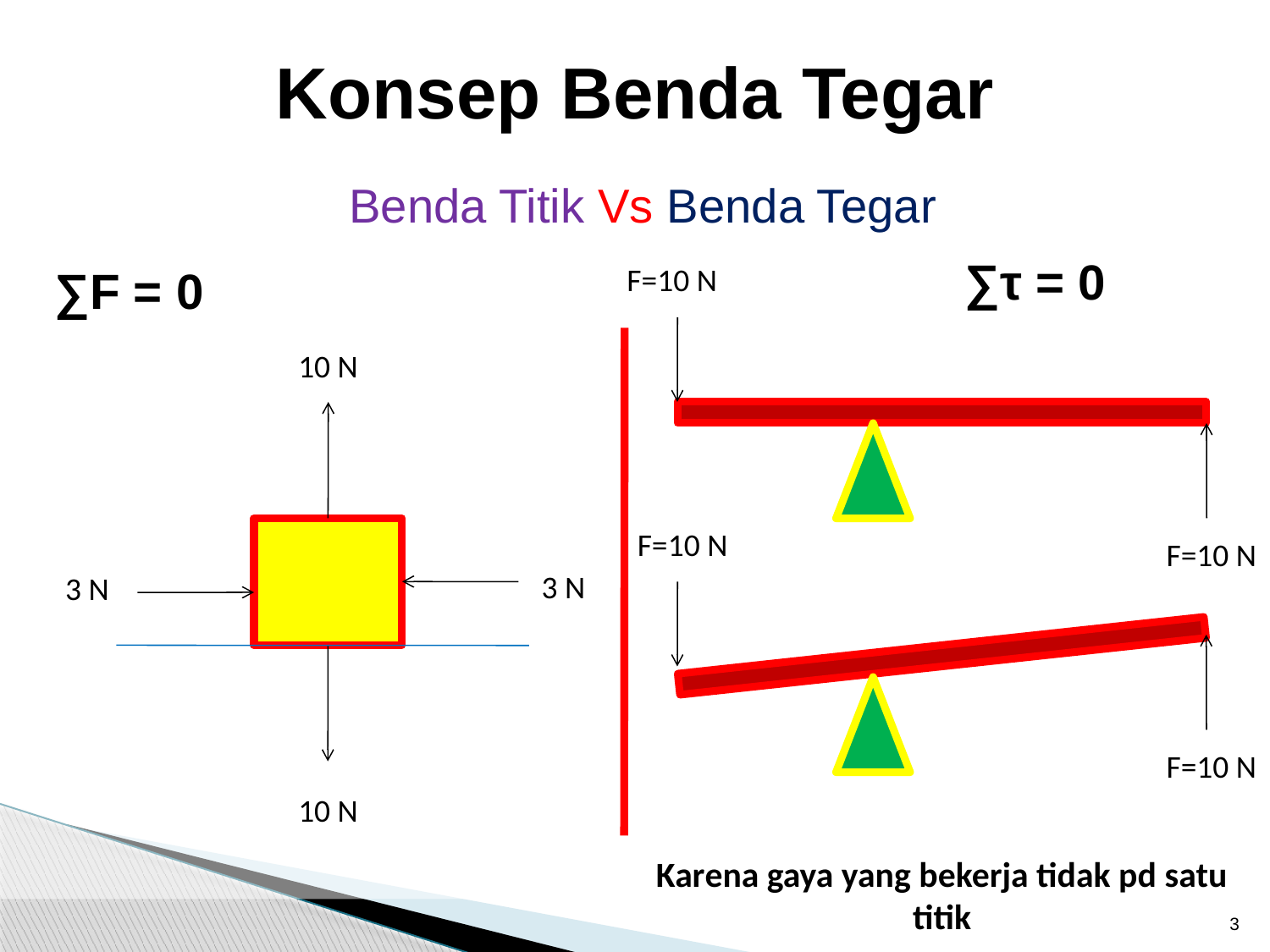

# Konsep Benda Tegar
Benda Titik Vs Benda Tegar

∑τ = 0
∑F = 0
F=10 N
10 N

F=10 N
F=10 N
3 N
3 N

F=10 N
10 N
Karena gaya yang bekerja tidak pd satu titik
3